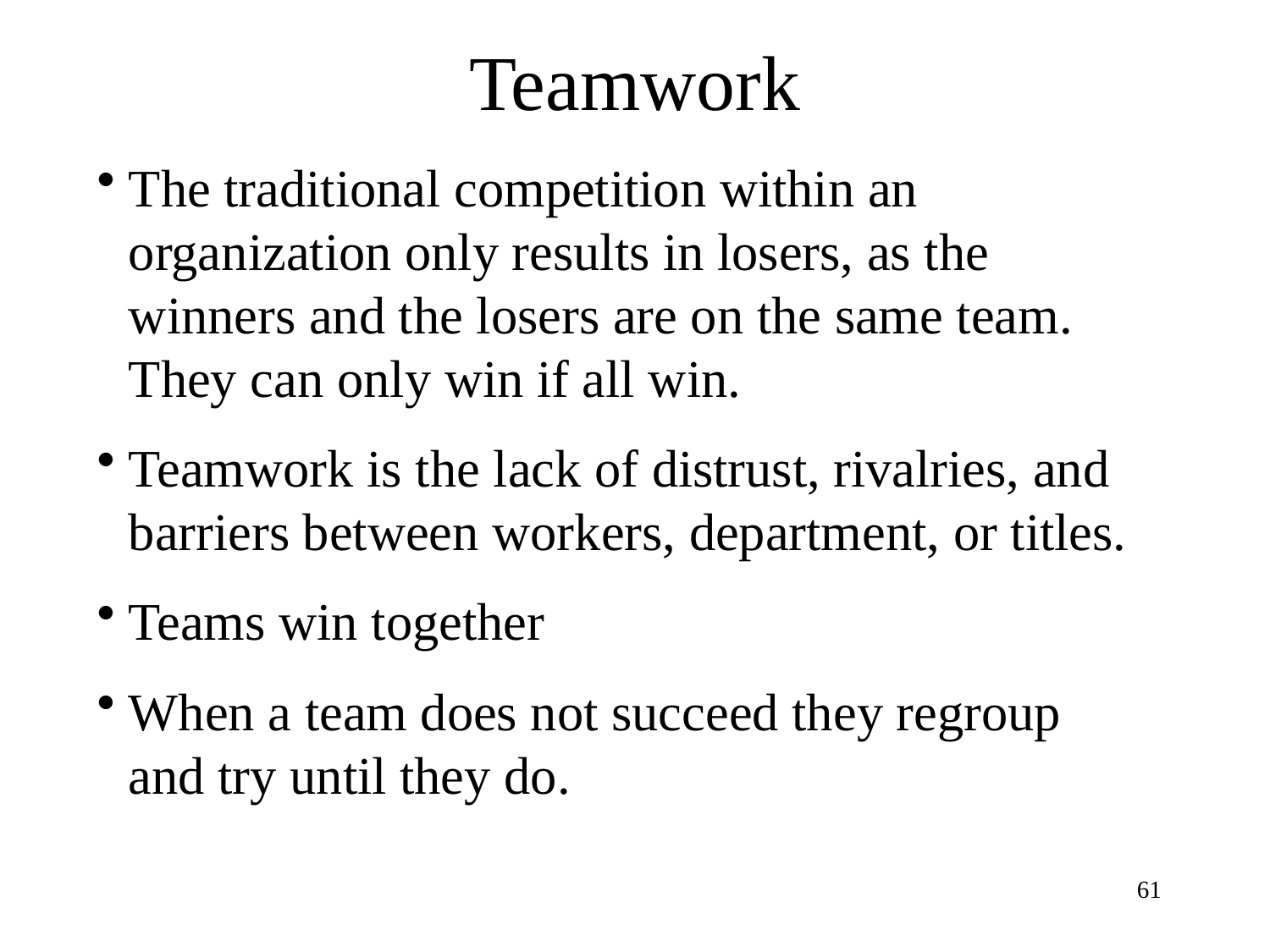

# Teamwork
The traditional competition within an organization only results in losers, as the winners and the losers are on the same team. They can only win if all win.
Teamwork is the lack of distrust, rivalries, and barriers between workers, department, or titles.
Teams win together
When a team does not succeed they regroup and try until they do.
61